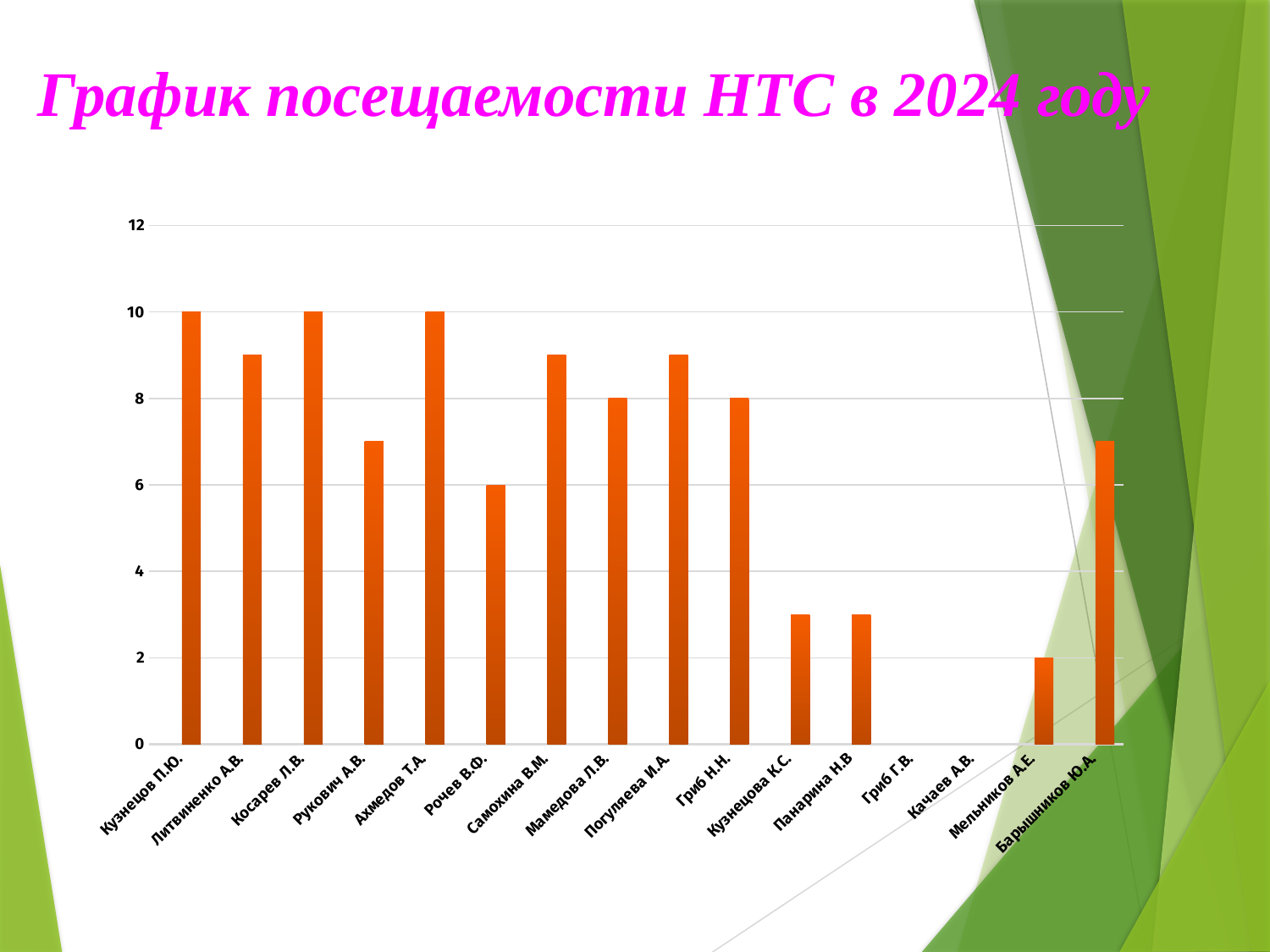

# График посещаемости НТС в 2024 году

### Chart

| Category |
|---|

### Chart

| Category |  |  |
|---|---|---|
| Кузнецов П.Ю. | None | 10.0 |
| Литвиненко А.В. | None | 9.0 |
| Косарев Л.В. | None | 10.0 |
| Рукович А.В. | None | 7.0 |
| Ахмедов Т.А. | None | 10.0 |
| Рочев В.Ф. | None | 6.0 |
| Самохина В.М. | None | 9.0 |
| Мамедова Л.В. | None | 8.0 |
| Погуляева И.А. | None | 9.0 |
| Гриб Н.Н. | None | 8.0 |
| Кузнецова К.С. | None | 3.0 |
| Панарина Н.В | None | 3.0 |
| Гриб Г.В. | None | None |
| Качаев А.В. | None | None |
| Мельников А.Е. | None | 2.0 |
| Барышников Ю.А. | None | 7.0 |